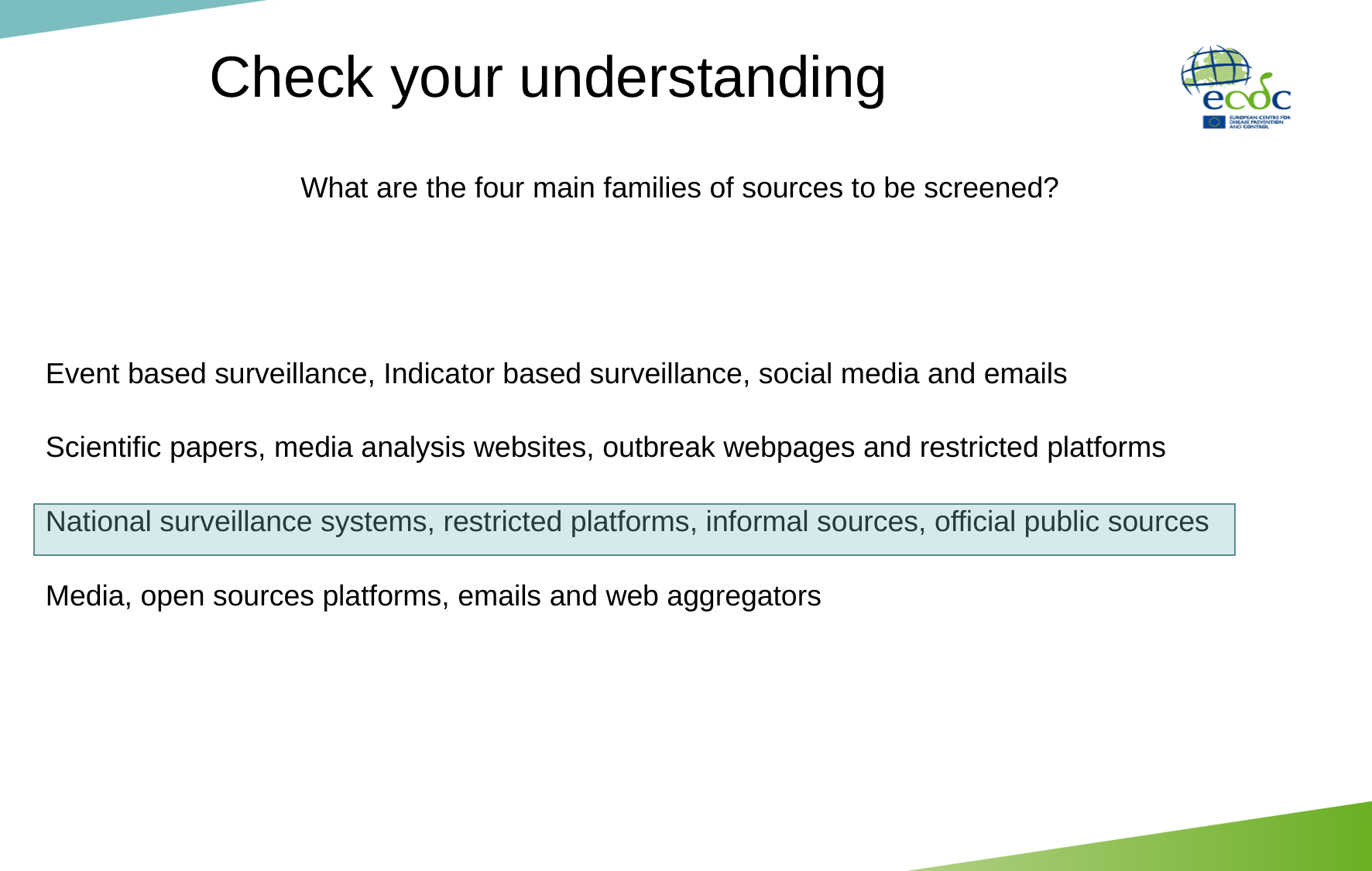

Check your understanding
What are the four main families of sources to be screened?

Event based surveillance, Indicator based surveillance, social media and emails

Scientific papers, media analysis websites, outbreak webpages and restricted platforms

National surveillance systems, restricted platforms, informal sources, official public sources

Media, open sources platforms, emails and web aggregators